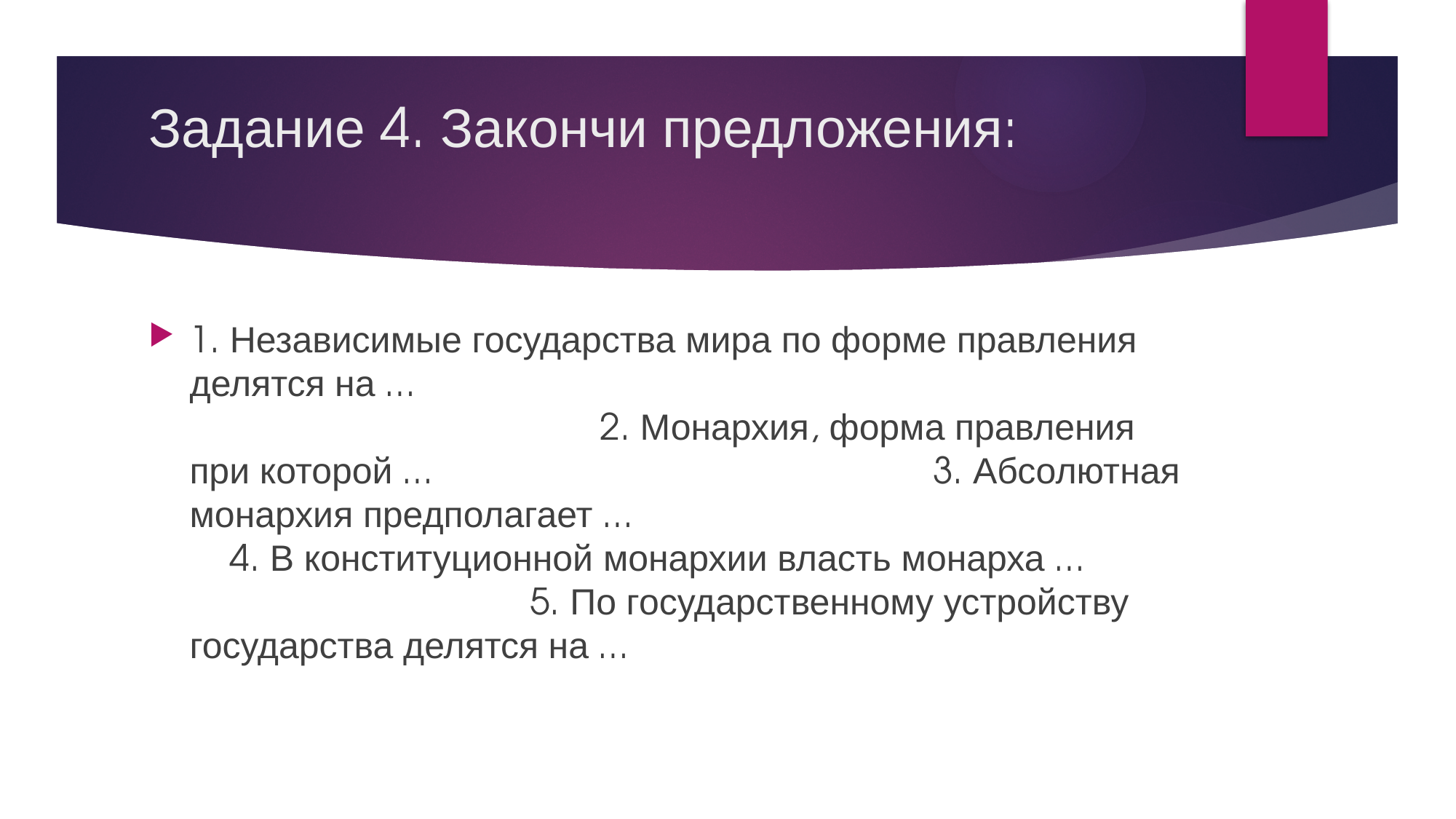

# Задание 4. Закончи предложения:
1. Независимые государства мира по форме правления делятся на …                                                                                                                      2. Монархия, форма правления при которой …                                                  3. Абсолютная монархия предполагает …                                                           4. В конституционной монархии власть монарха …                                            5. По государственному устройству государства делятся на …